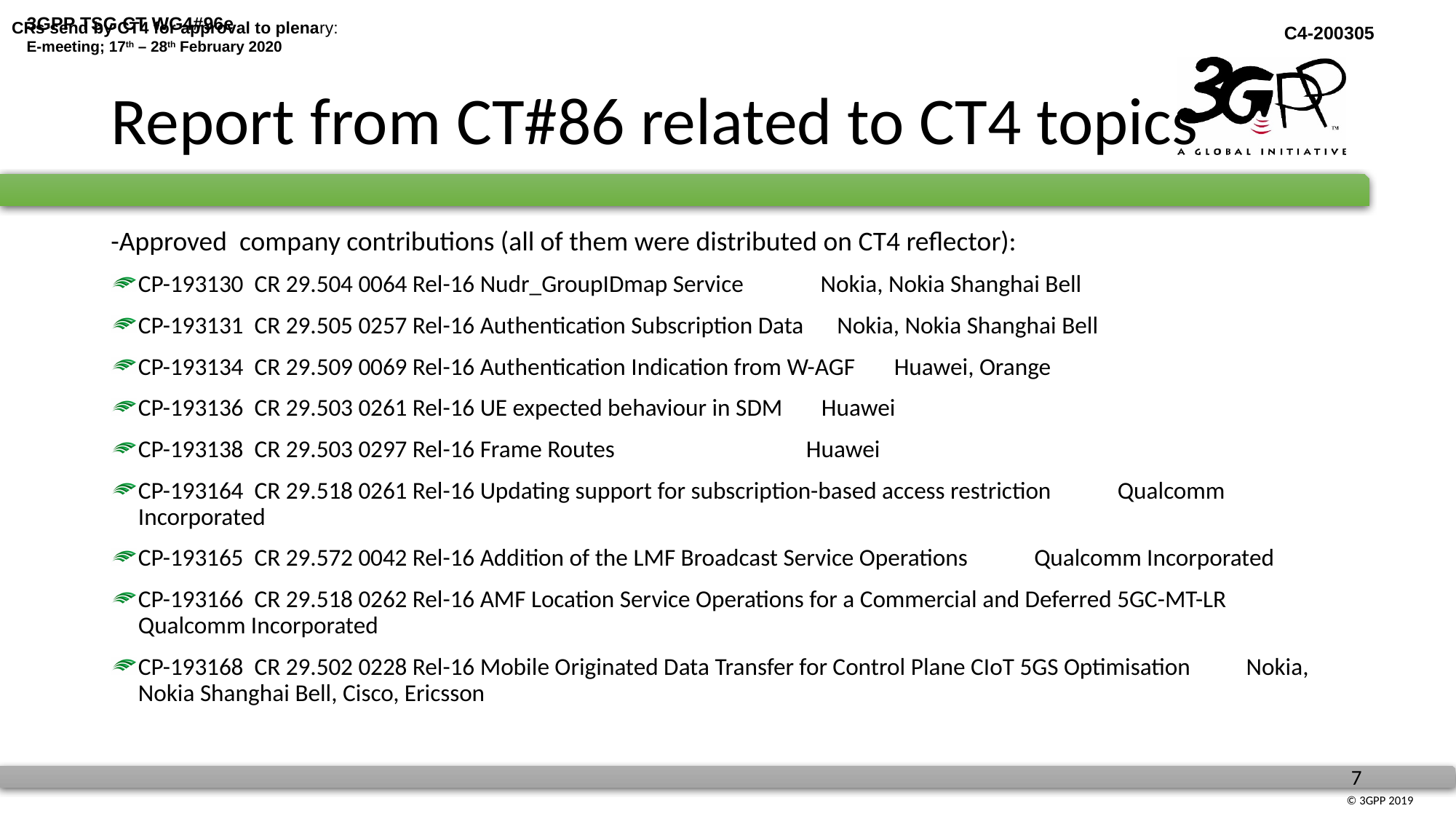

CRs send by CT4 for approval to plenary:
# Report from CT#86 related to CT4 topics
-Approved  company contributions (all of them were distributed on CT4 reflector):
CP-193130  CR 29.504 0064 Rel-16 Nudr_GroupIDmap Service              Nokia, Nokia Shanghai Bell
CP-193131  CR 29.505 0257 Rel-16 Authentication Subscription Data      Nokia, Nokia Shanghai Bell
CP-193134  CR 29.509 0069 Rel-16 Authentication Indication from W-AGF       Huawei, Orange
CP-193136  CR 29.503 0261 Rel-16 UE expected behaviour in SDM       Huawei
CP-193138  CR 29.503 0297 Rel-16 Frame Routes                                   Huawei
CP-193164  CR 29.518 0261 Rel-16 Updating support for subscription-based access restriction            Qualcomm Incorporated
CP-193165  CR 29.572 0042 Rel-16 Addition of the LMF Broadcast Service Operations            Qualcomm Incorporated
CP-193166  CR 29.518 0262 Rel-16 AMF Location Service Operations for a Commercial and Deferred 5GC-MT-LR     Qualcomm Incorporated
CP-193168  CR 29.502 0228 Rel-16 Mobile Originated Data Transfer for Control Plane CIoT 5GS Optimisation          Nokia, Nokia Shanghai Bell, Cisco, Ericsson